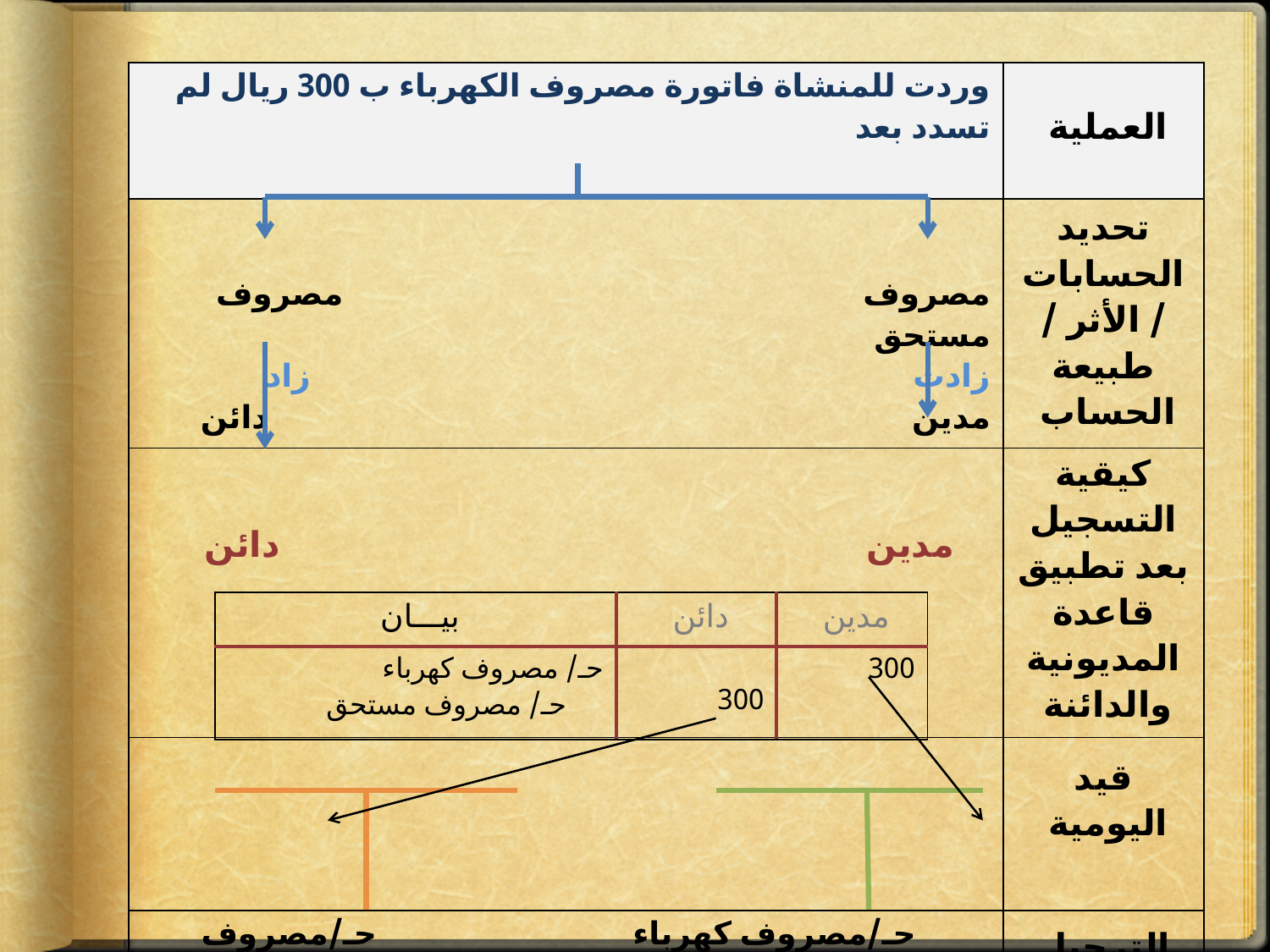

| وردت للمنشاة فاتورة مصروف الكهرباء ب 300 ريال لم تسدد بعد | العملية |
| --- | --- |
| مصروف مصروف مستحق زادت زاد مدين دائن | تحديد الحسابات / الأثر / طبيعة الحساب |
| مدين دائن | كيقية التسجيل بعد تطبيق قاعدة المديونية والدائنة |
|  | قيد اليومية |
| حـ/مصروف كهرباء حـ/مصروف مستحق 300 300 | الترحيل لدفتر الأستاذ |
| بيـــان | دائن | مدين |
| --- | --- | --- |
| حـ/ مصروف كهرباء حـ/ مصروف مستحق | 300 | 300 |